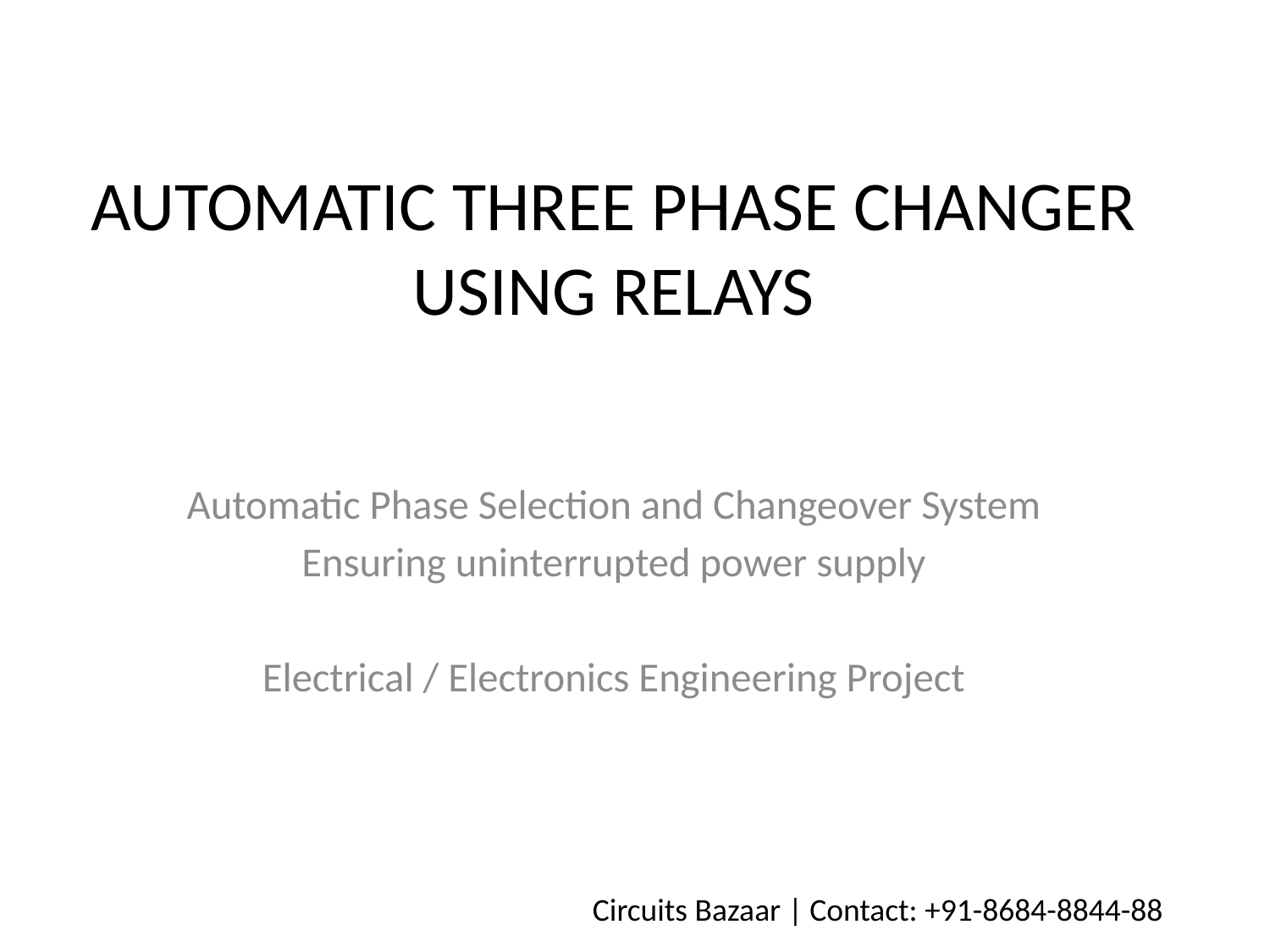

# AUTOMATIC THREE PHASE CHANGER
USING RELAYS
Automatic Phase Selection and Changeover System
Ensuring uninterrupted power supply

Electrical / Electronics Engineering Project
Circuits Bazaar | Contact: +91-8684-8844-88